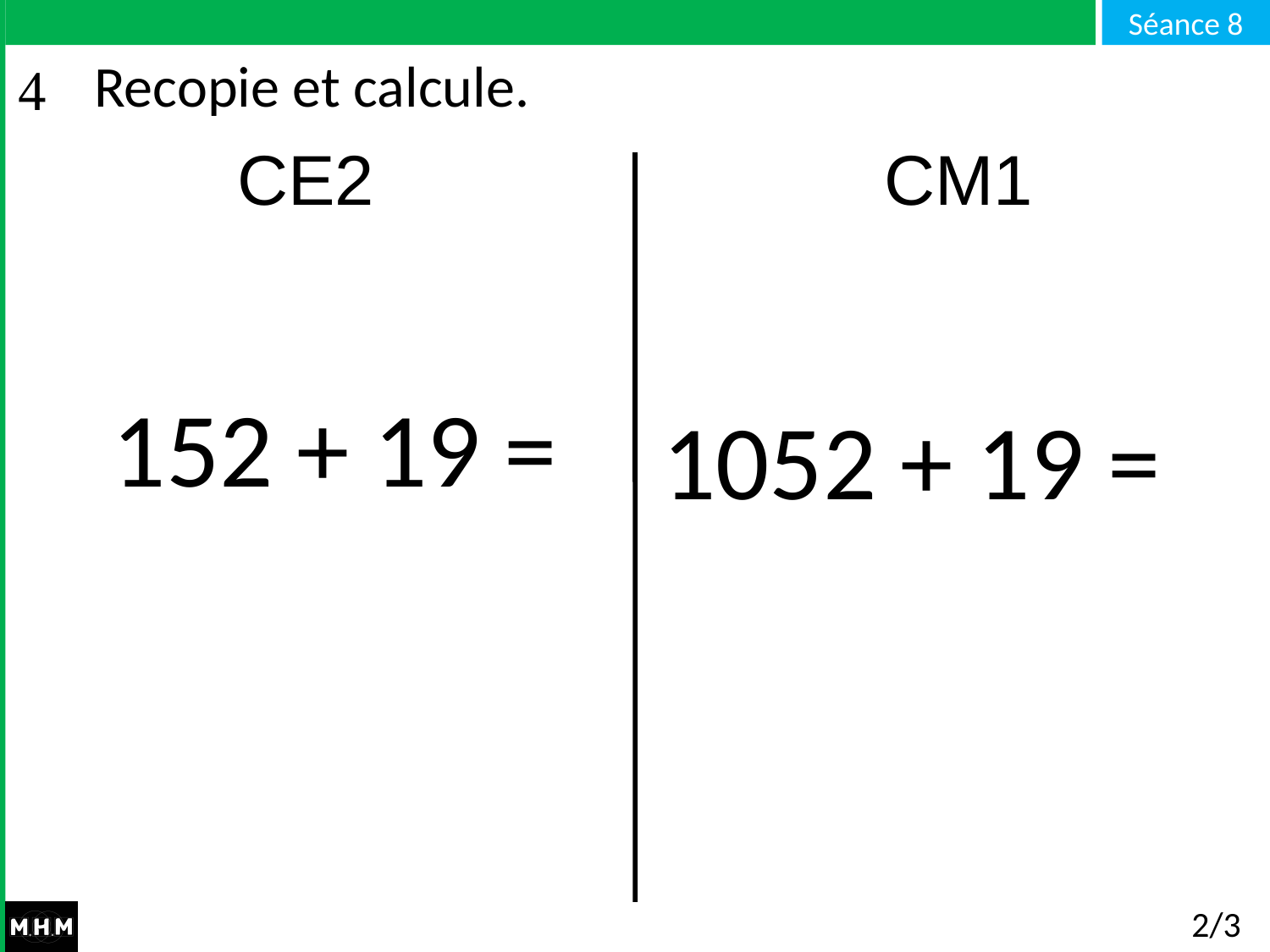

# Recopie et calcule.
CE2                          CM1

152 + 19 =
1052 + 19 =
2/3